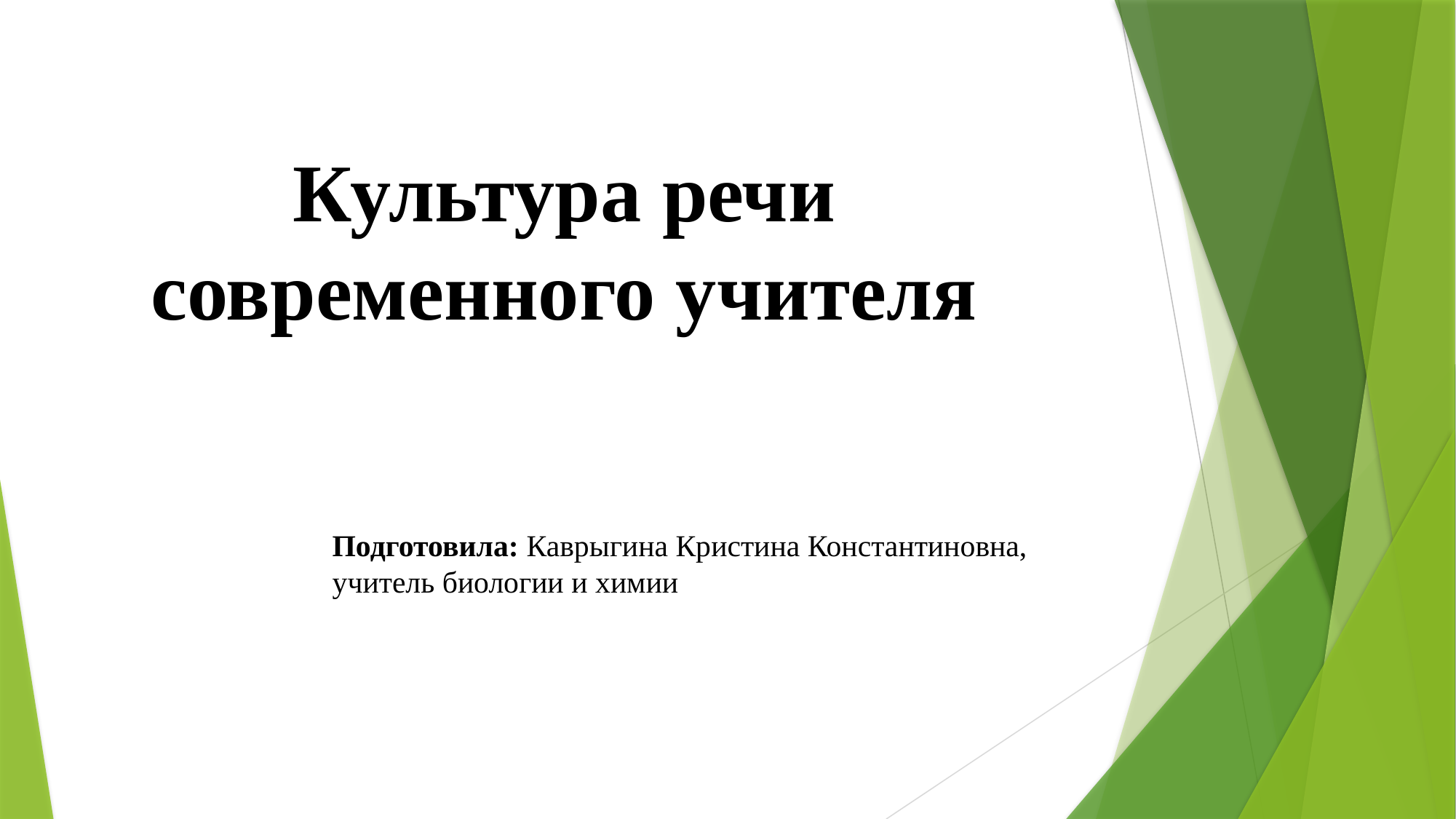

# Культура речи современного учителя
Подготовила: Каврыгина Кристина Константиновна, учитель биологии и химии